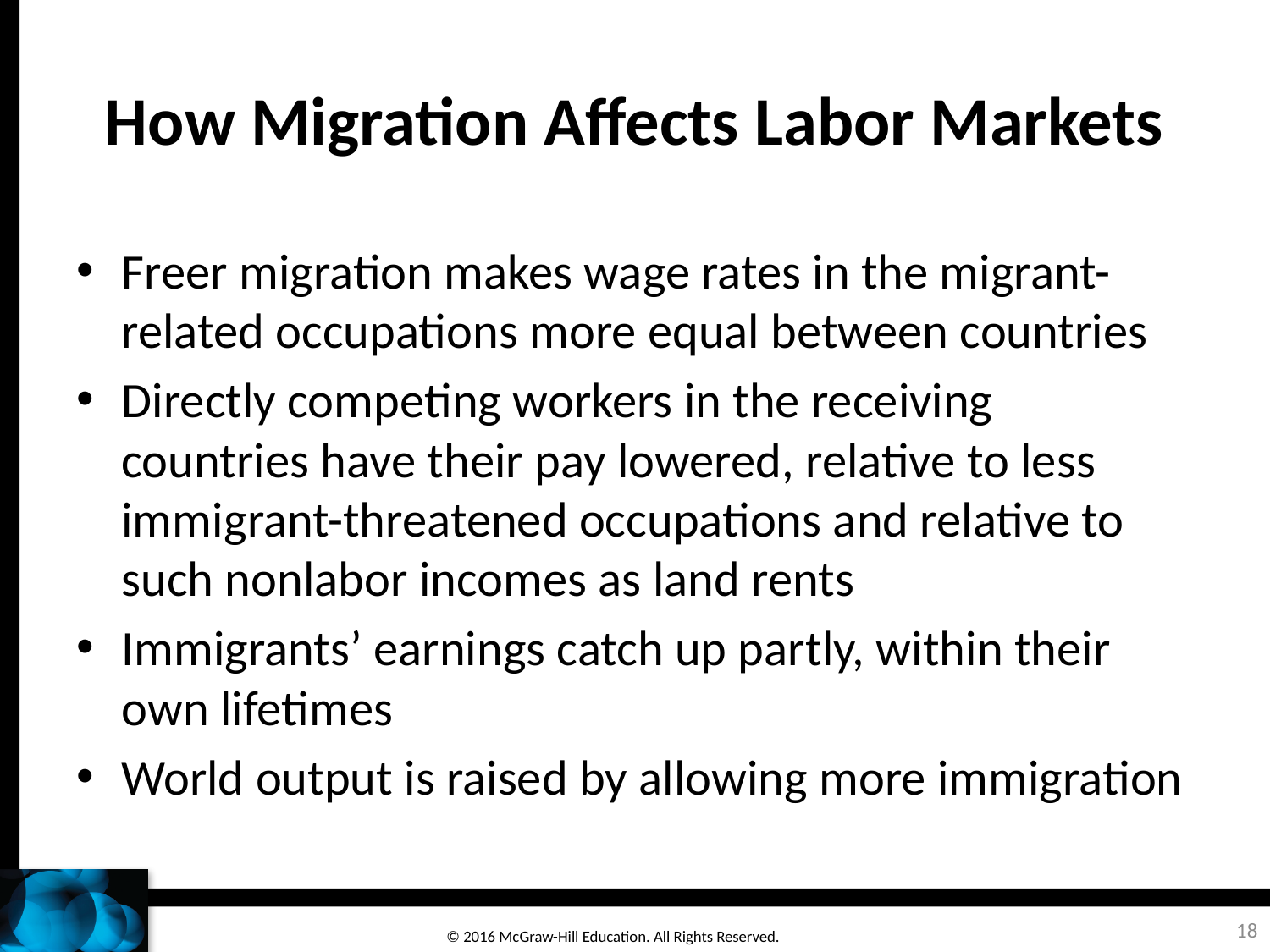

# How Migration Affects Labor Markets
Freer migration makes wage rates in the migrant-related occupations more equal between countries
Directly competing workers in the receiving countries have their pay lowered, relative to less immigrant-threatened occupations and relative to such nonlabor incomes as land rents
Immigrants’ earnings catch up partly, within their own lifetimes
World output is raised by allowing more immigration
18
© 2016 McGraw-Hill Education. All Rights Reserved.